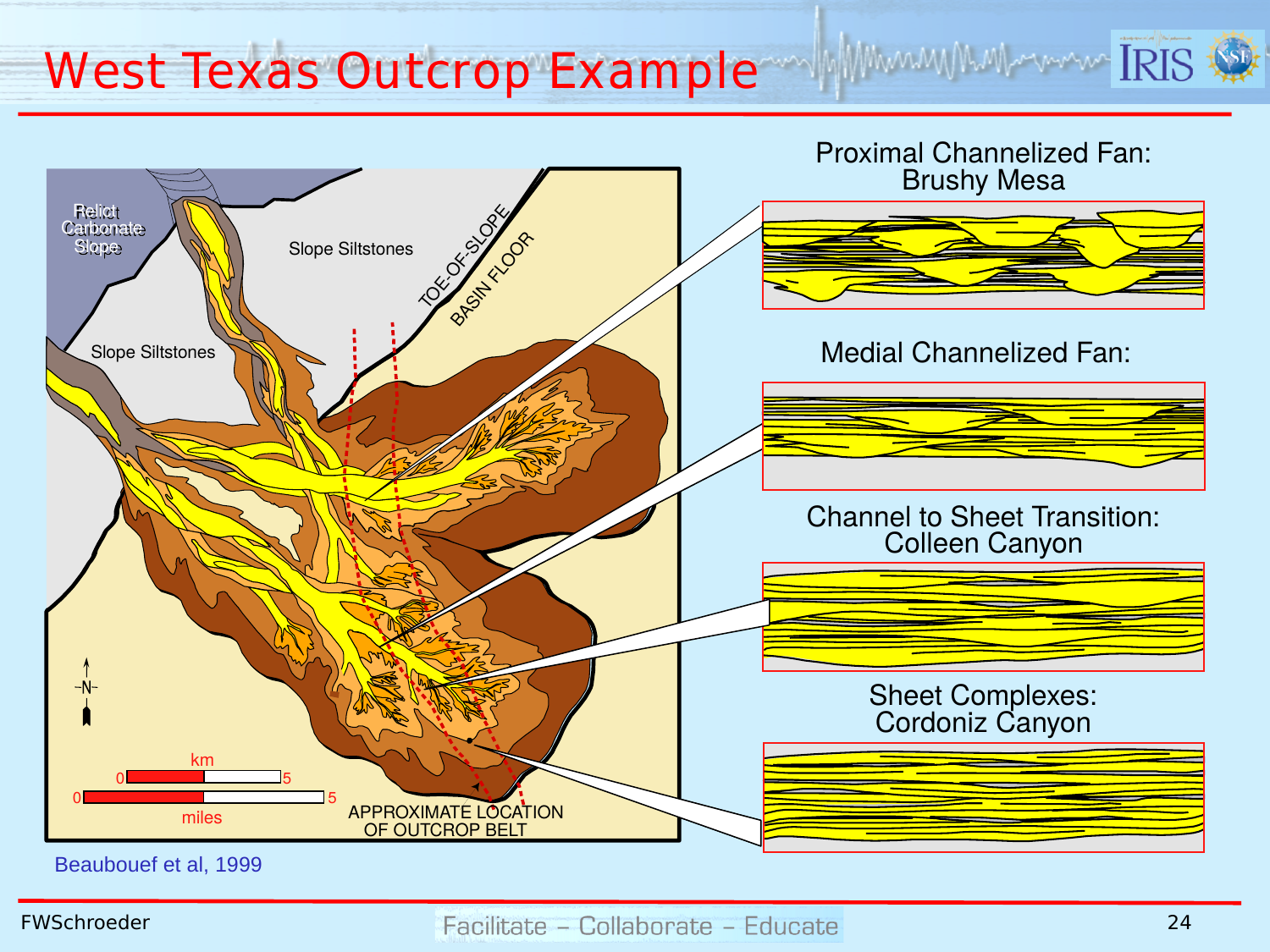

# West Texas Outcrop Example
Proximal Channelized Fan:
Brushy Mesa
Medial Channelized Fan:
Channel to Sheet Transition:
Colleen Canyon
Sheet Complexes:
Cordoniz Canyon

Relict

Carbonate
Slope
Slope Siltstones
TOE-OF-SLOPE

BASIN FLOOR

Slope Siltstones

km

0
5

0
5

APPROXIMATE LOCATION

miles
OF OUTCROP BELT

Beaubouef et al, 1999